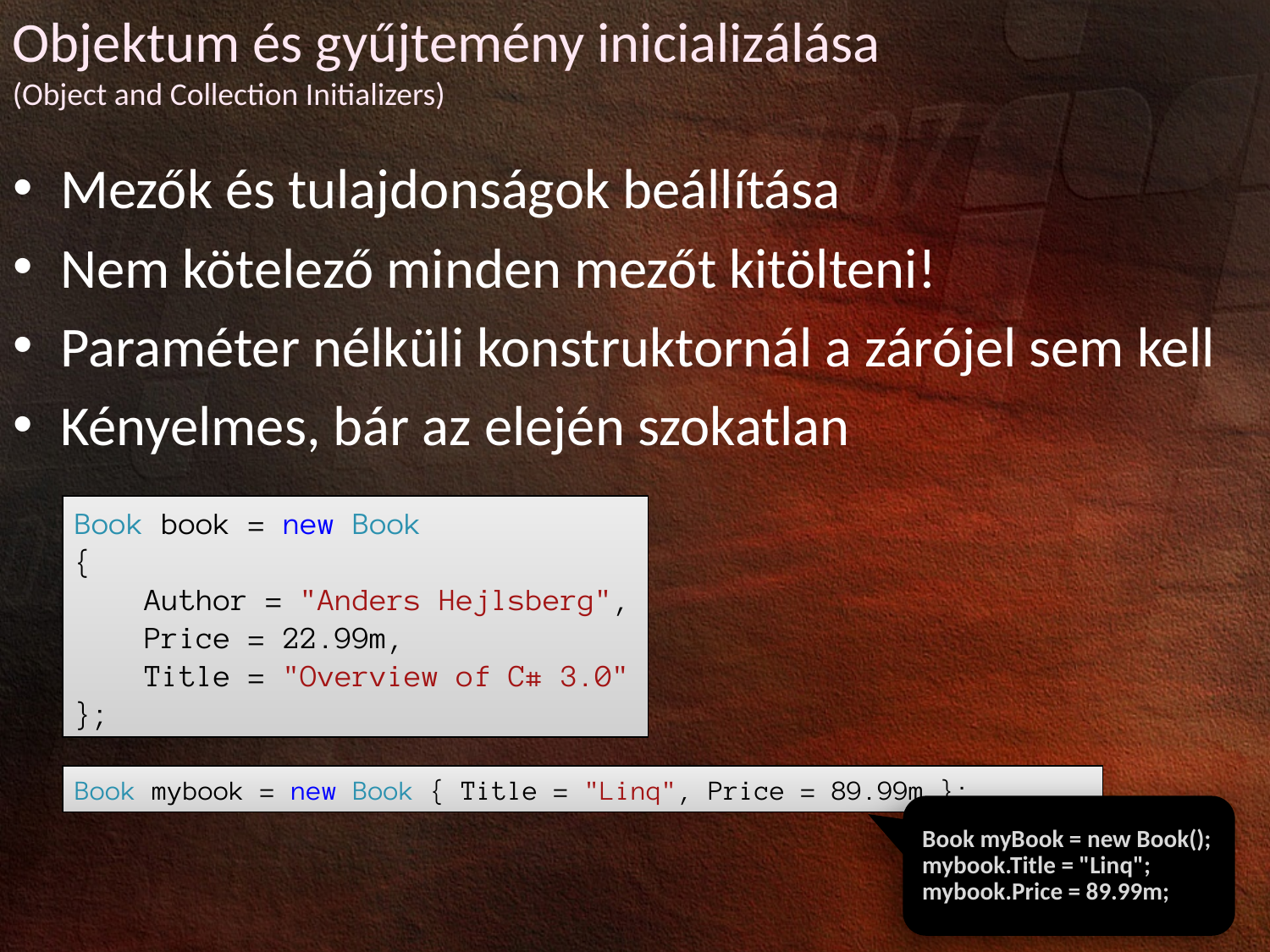

Objektum és gyűjtemény inicializálása
(Object and Collection Initializers)
Mezők és tulajdonságok beállítása
Nem kötelező minden mezőt kitölteni!
Paraméter nélküli konstruktornál a zárójel sem kell
Kényelmes, bár az elején szokatlan
Book book = new Book
{
    Author = "Anders Hejlsberg",
    Price = 22.99m,
    Title = "Overview of C# 3.0"
};
Book mybook = new Book { Title = "Linq", Price = 89.99m };
Book myBook = new Book();
mybook.Title = "Linq";
mybook.Price = 89.99m;